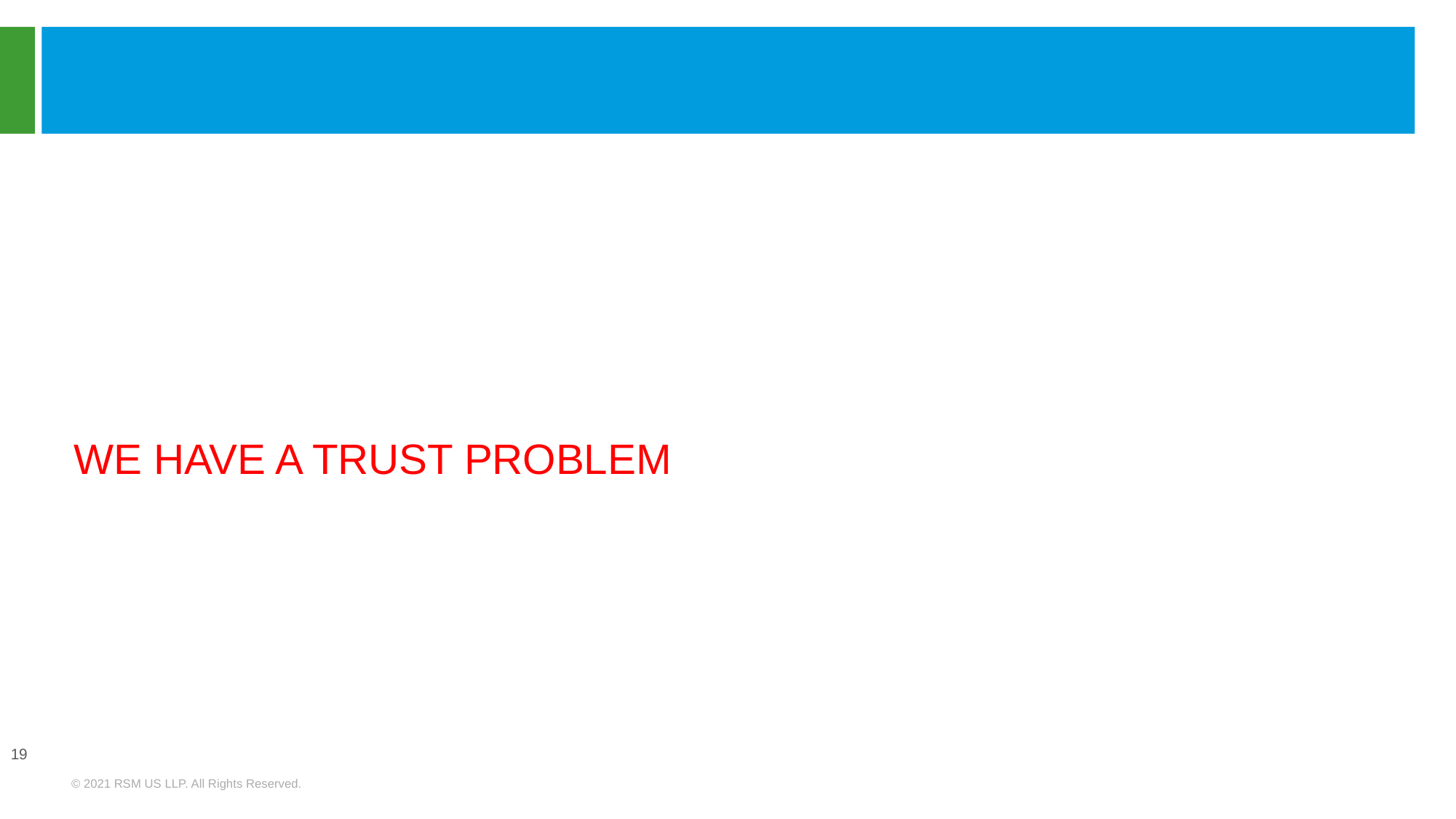

# WE HAVE A TRUST PROBLEM
19